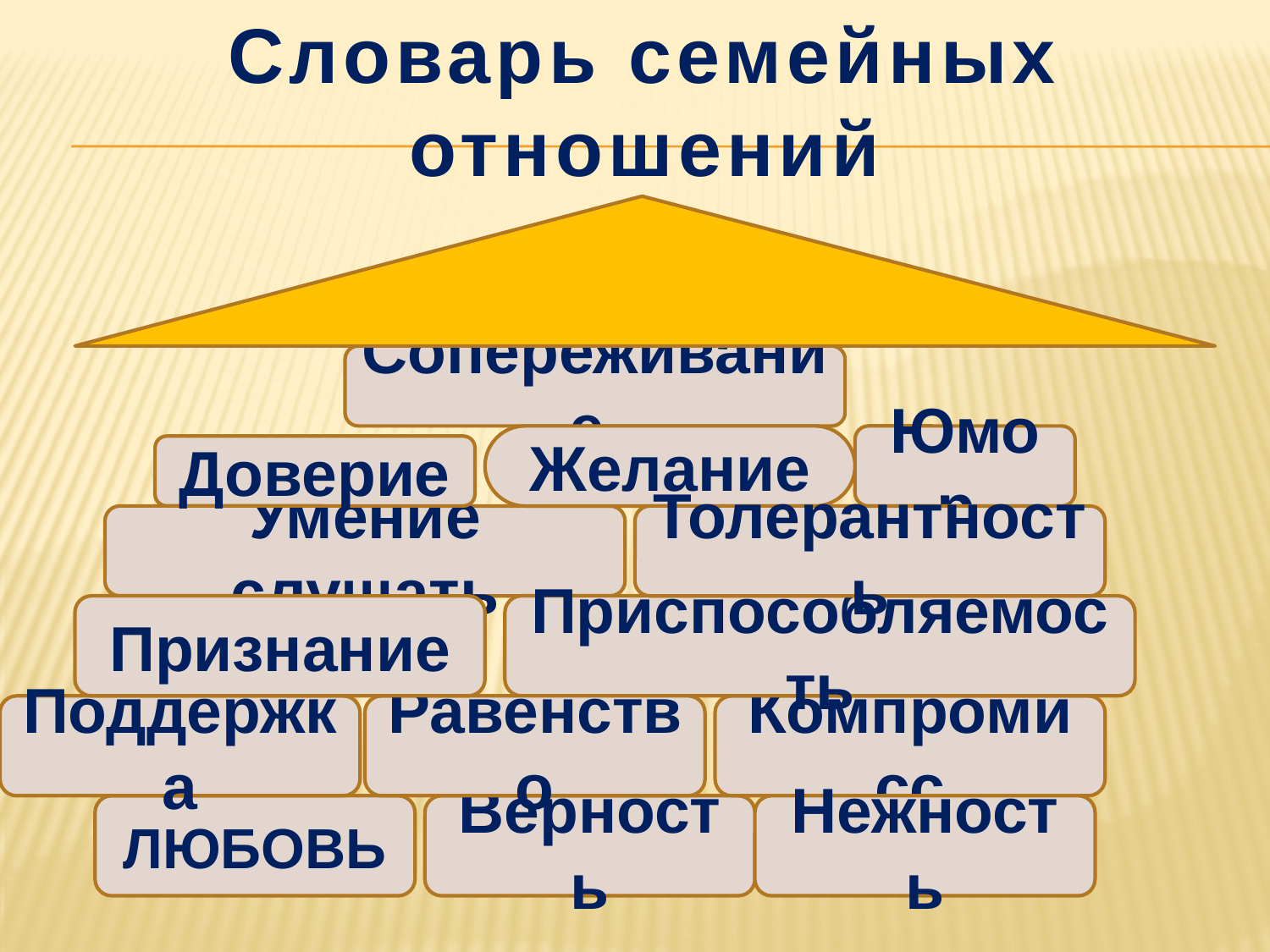

Словарь семейных отношений

Сопереживание
Желание
Юмор
Доверие
Умение слушать
Толерантность
Признание
Приспособляемость
Поддержка
Равенство
Компромисс
ЛЮБОВЬ
Верность
Нежность